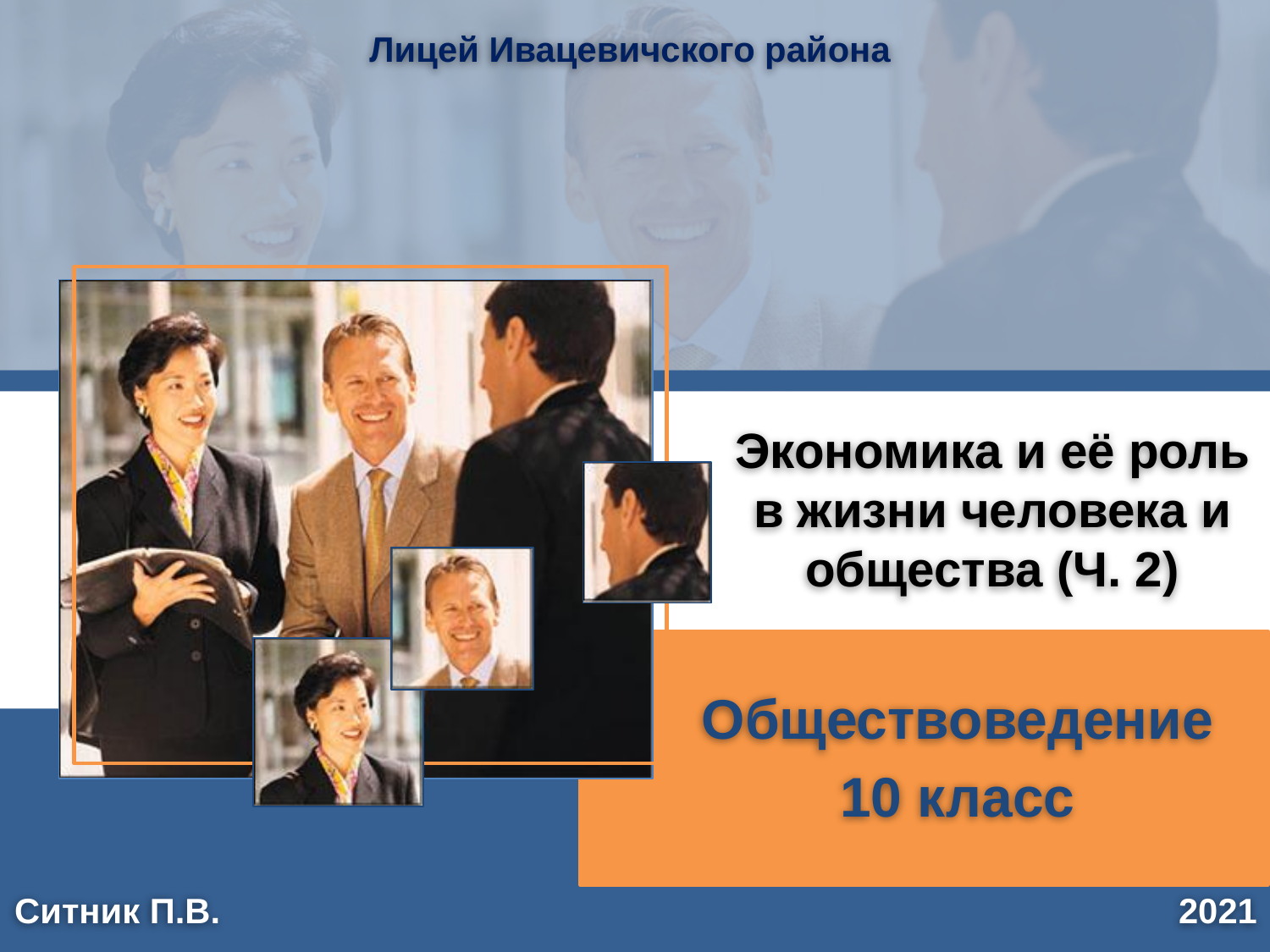

Лицей Ивацевичского района
# Экономика и её роль в жизни человека и общества (Ч. 2)
Обществоведение
10 класс
2021
Ситник П.В.